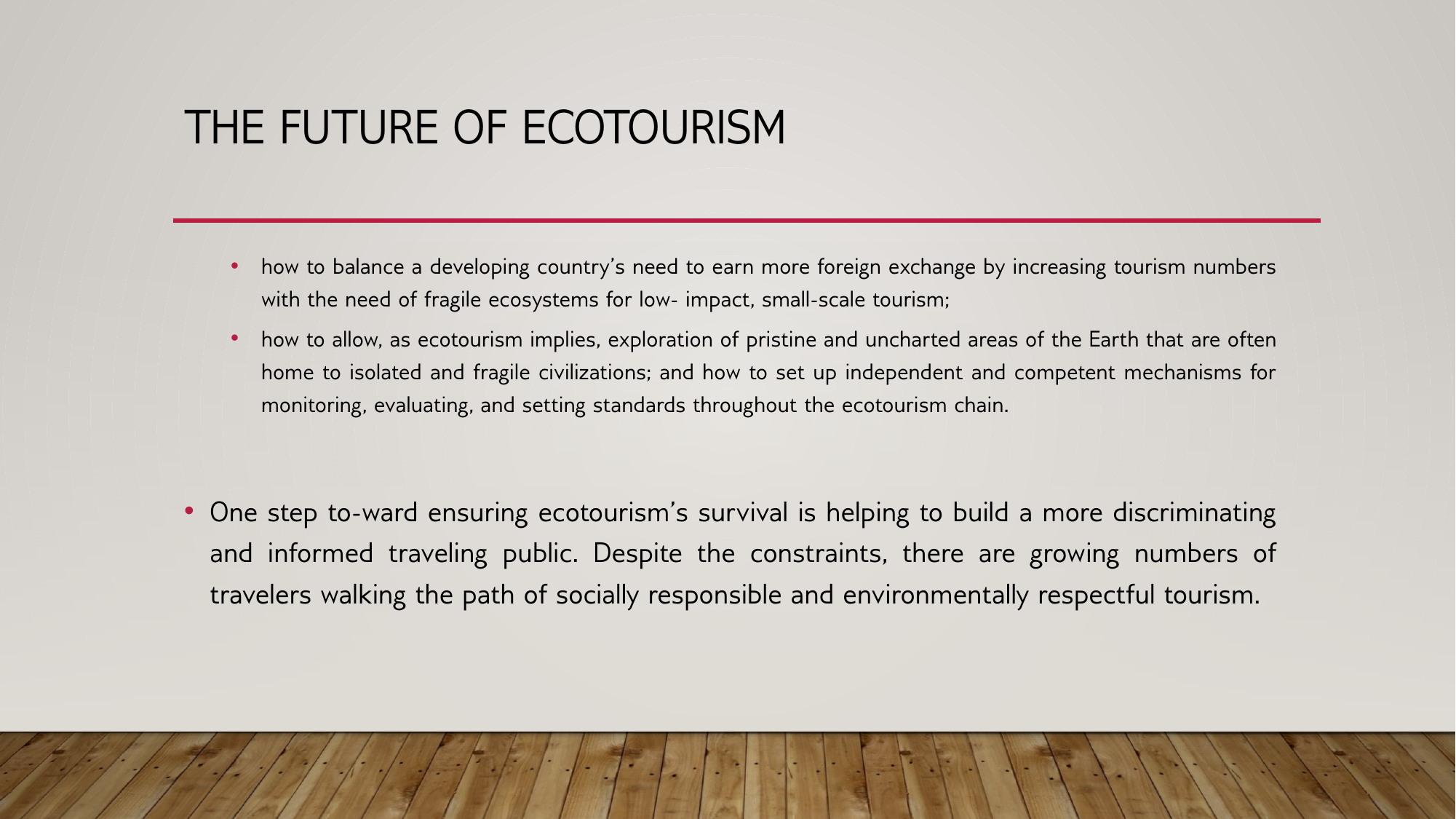

# The Future of Ecotourism
how to balance a developing country’s need to earn more foreign exchange by increasing tourism numbers with the need of fragile ecosystems for low- impact, small-scale tourism;
how to allow, as ecotourism implies, exploration of pristine and uncharted areas of the Earth that are often home to isolated and fragile civilizations; and how to set up independent and competent mechanisms for monitoring, evaluating, and setting standards throughout the ecotourism chain.

One step to-ward ensuring ecotourism’s survival is helping to build a more discriminating and informed traveling public. Despite the constraints, there are growing numbers of travelers walking the path of socially responsible and environmentally respectful tourism.